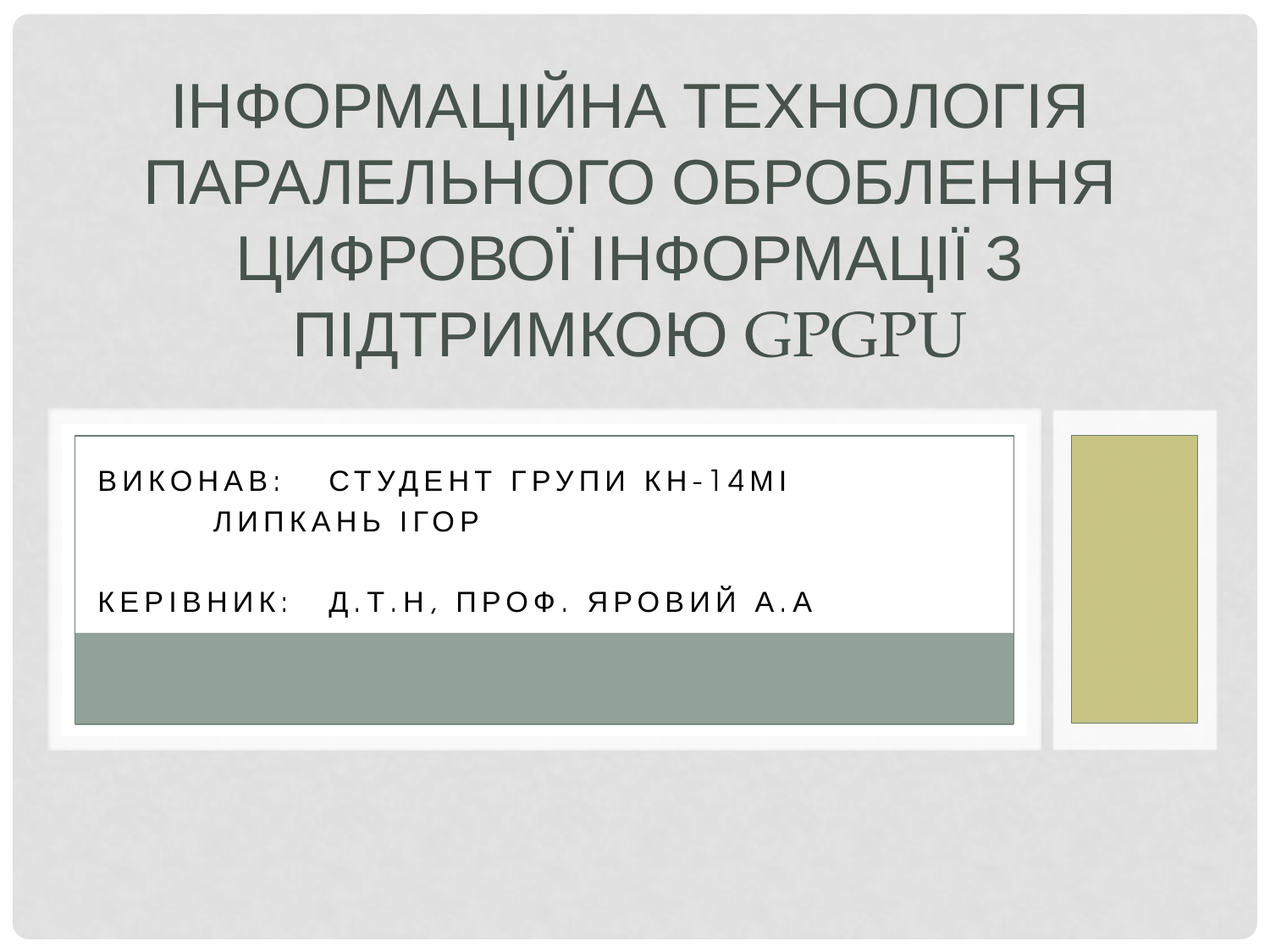

# Інформаційна технологія паралельного оброблення цифрової інформації з підтримкою GPGPU
Виконав: 	студент групи КН-14мі
	Липкань Ігор

Керівник:	д.т.н, проф. Яровий А.А